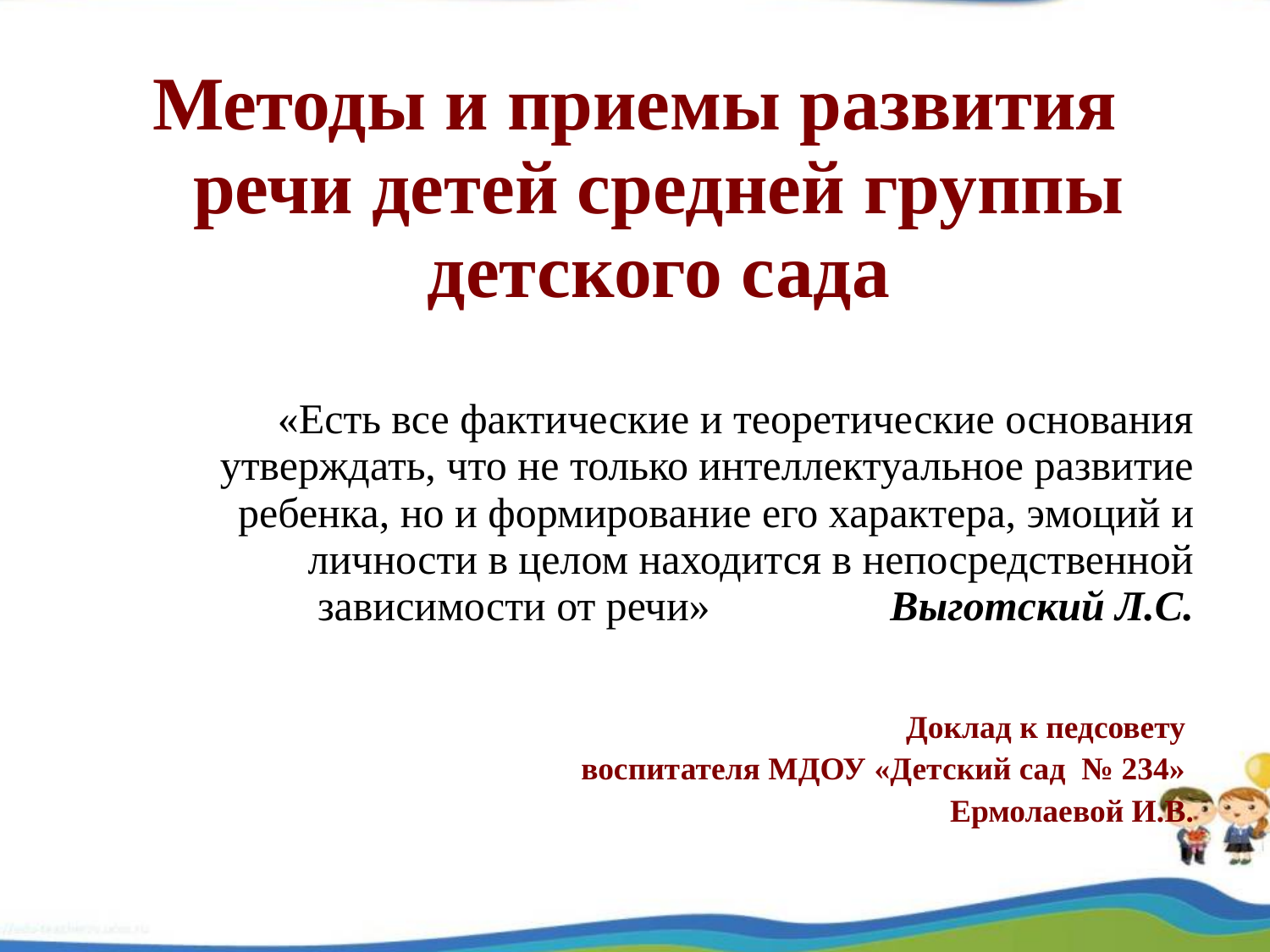

Методы и приемы развития речи детей средней группы детского сада

«Есть все фактические и теоретические основания утверждать, что не только интеллектуальное развитие ребенка, но и формирование его характера, эмоций и личности в целом находится в непосредственной зависимости от речи»                 Выготский Л.С.

Доклад к педсовету
воспитателя МДОУ «Детский сад  № 234»
Ермолаевой И.В.